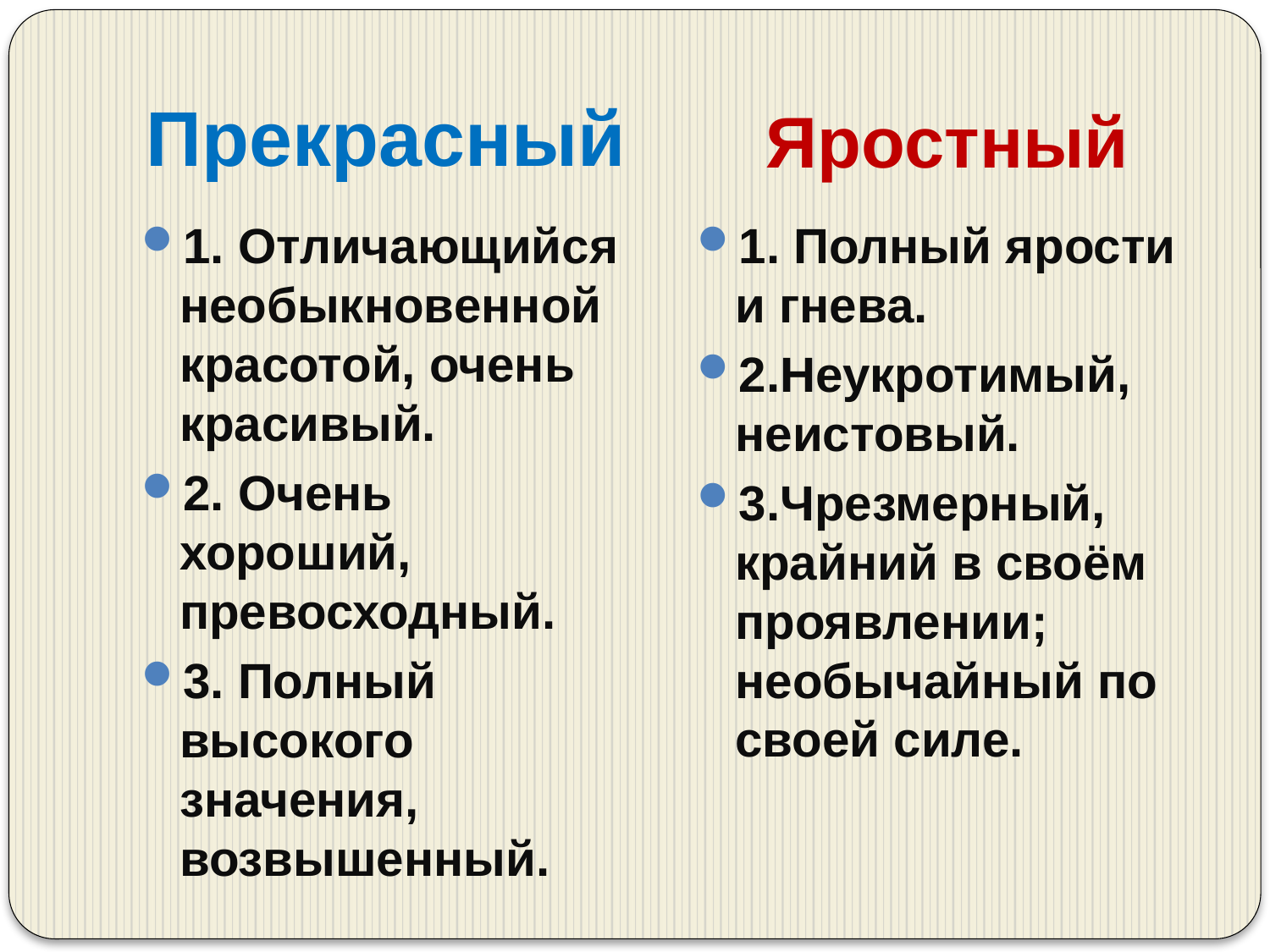

Прекрасный
Яростный
1. Отличающийся необыкновенной красотой, очень красивый.
2. Очень хороший, превосходный.
3. Полный высокого значения, возвышенный.
1. Полный ярости и гнева.
2.Неукротимый, неистовый.
3.Чрезмерный, крайний в своём проявлении; необычайный по своей силе.